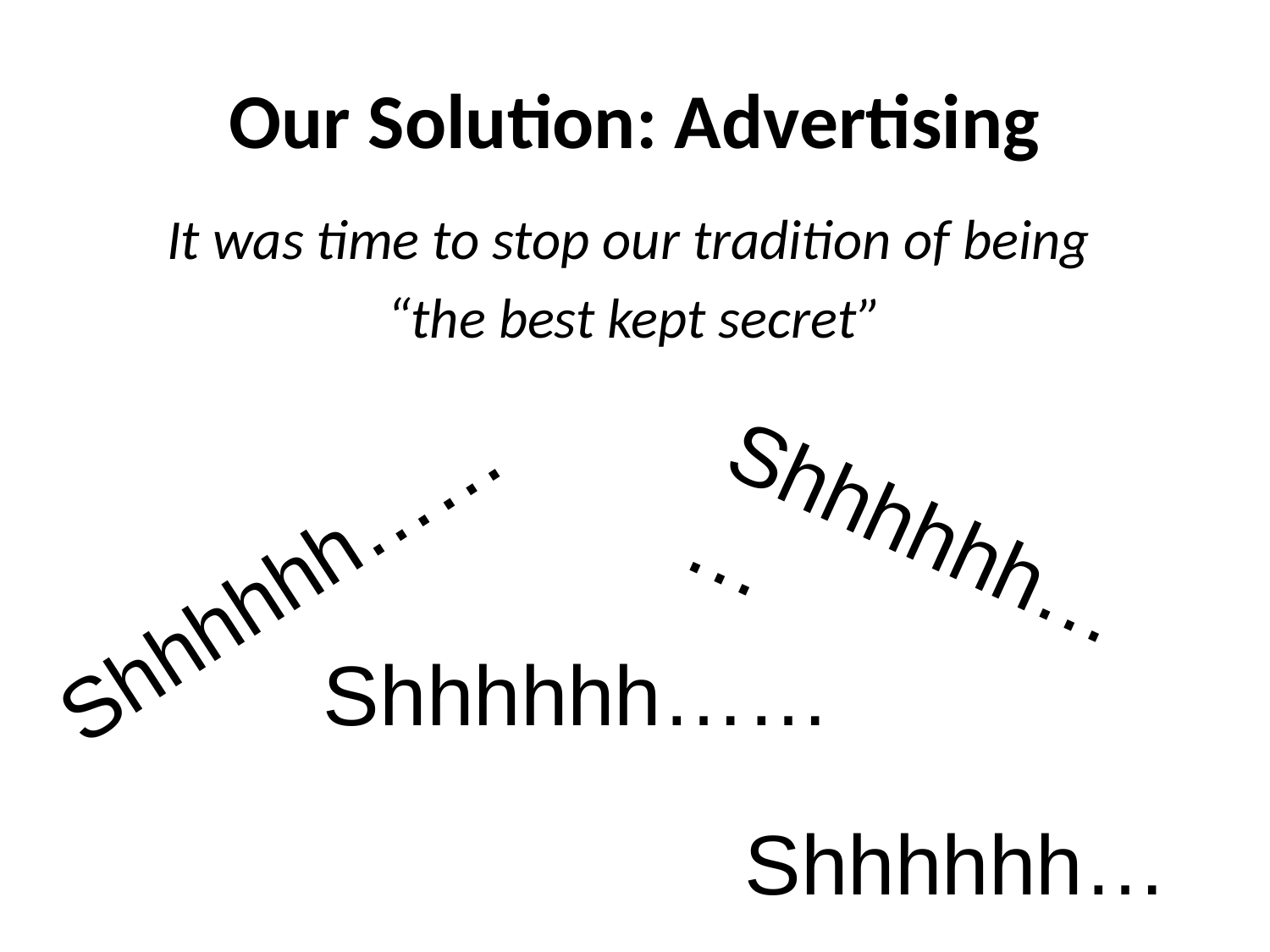

# Our Solution: Advertising
It was time to stop our tradition of being
“the best kept secret”

Shhhhhh……
Shhhhhh……
Shhhhhh……
Shhhhhh……